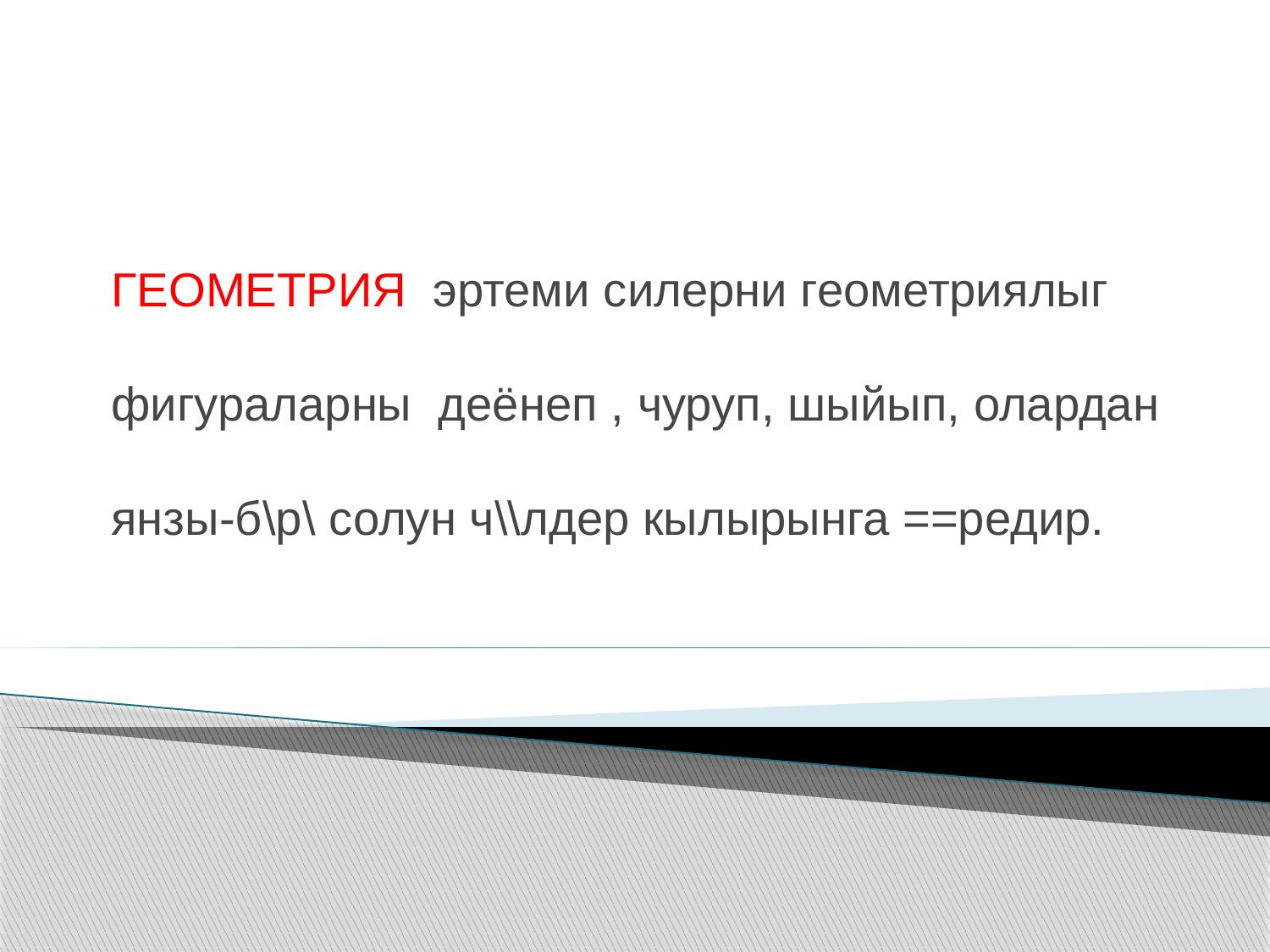

ГЕОМЕТРИЯ  эртеми силерни геометриялыг фигураларны  деёнеп , чуруп, шыйып, олардан янзы-б\р\ солун ч\\лдер кылырынга ==редир.